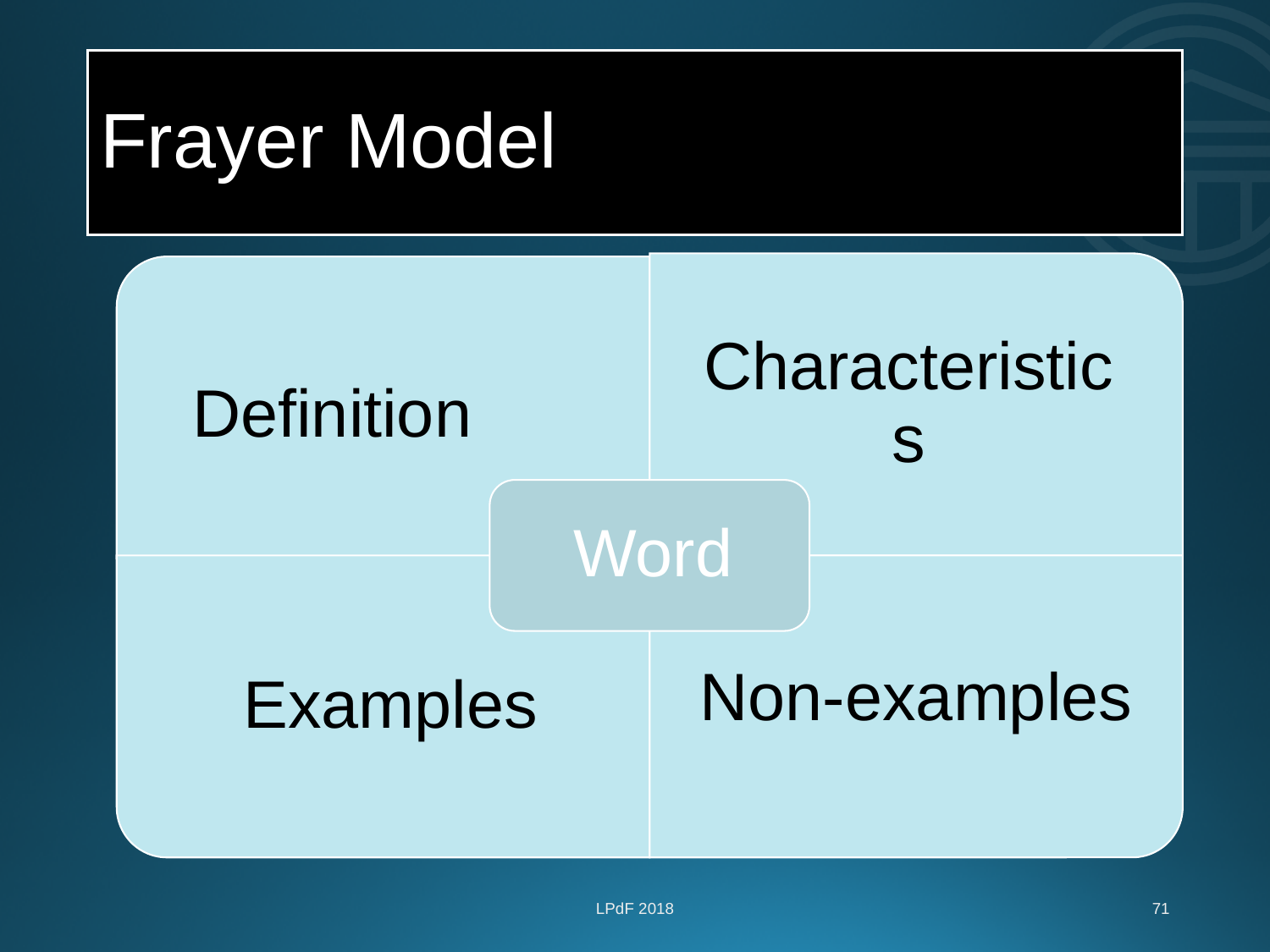

# Frayer Model
Definition
Characteristics
Examples
Non-examples
Word
LPdF 2018
71